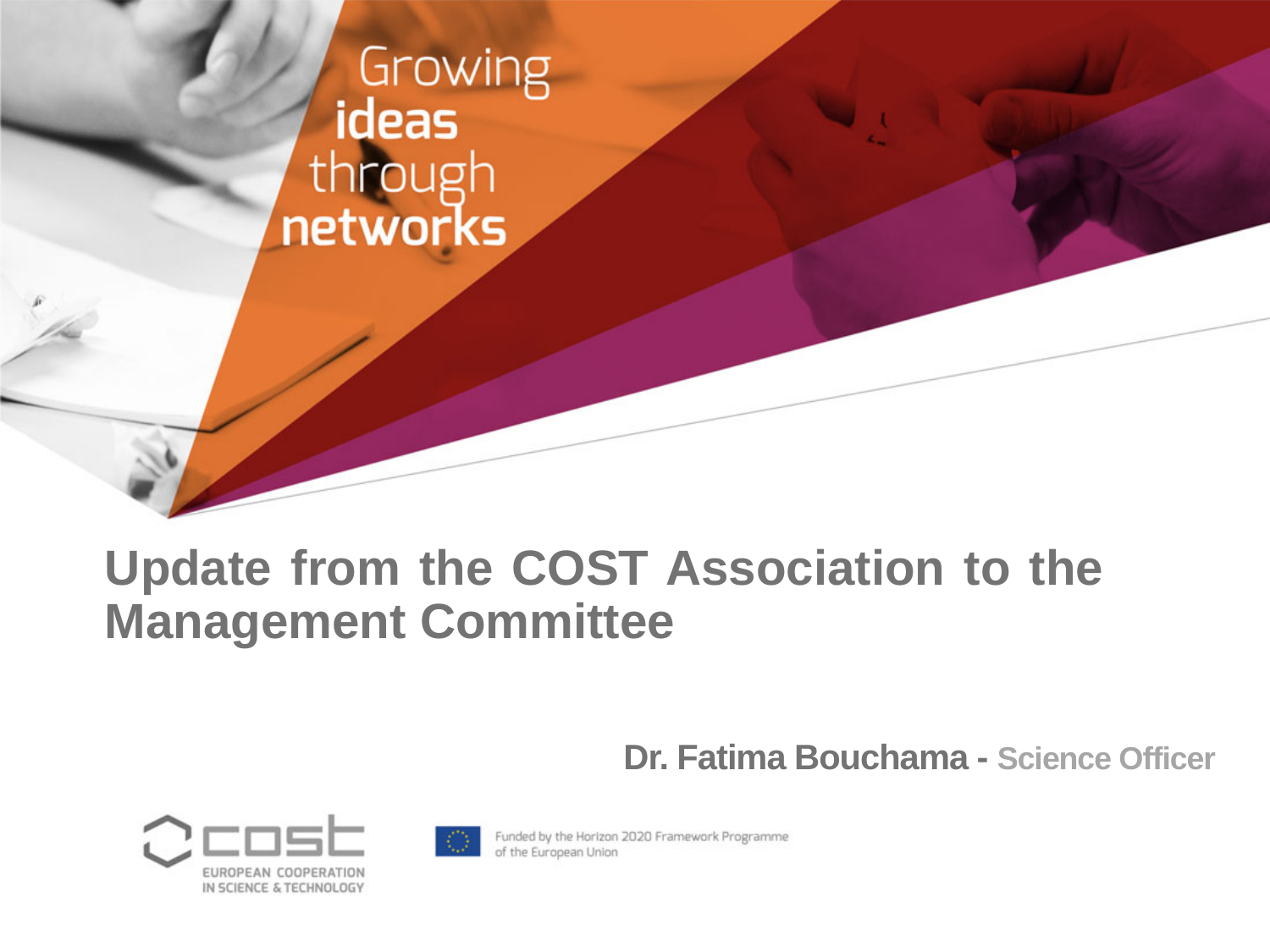

# Update from the COST Association to the Management Committee

Dr. Fatima Bouchama - Science Officer